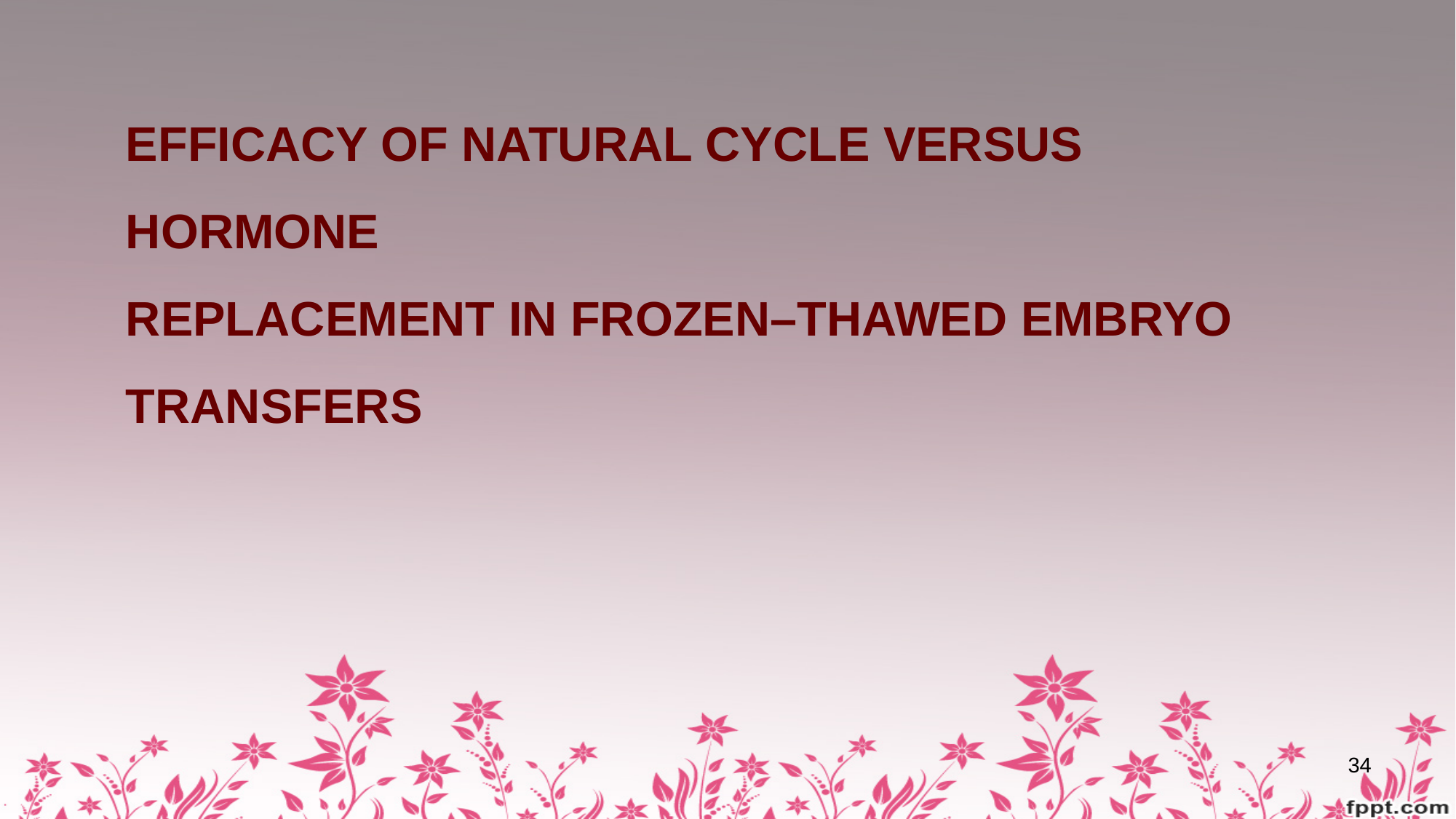

# Efficacy of natural cycle versus hormone replacement in frozen–thawed embryo transfers
34